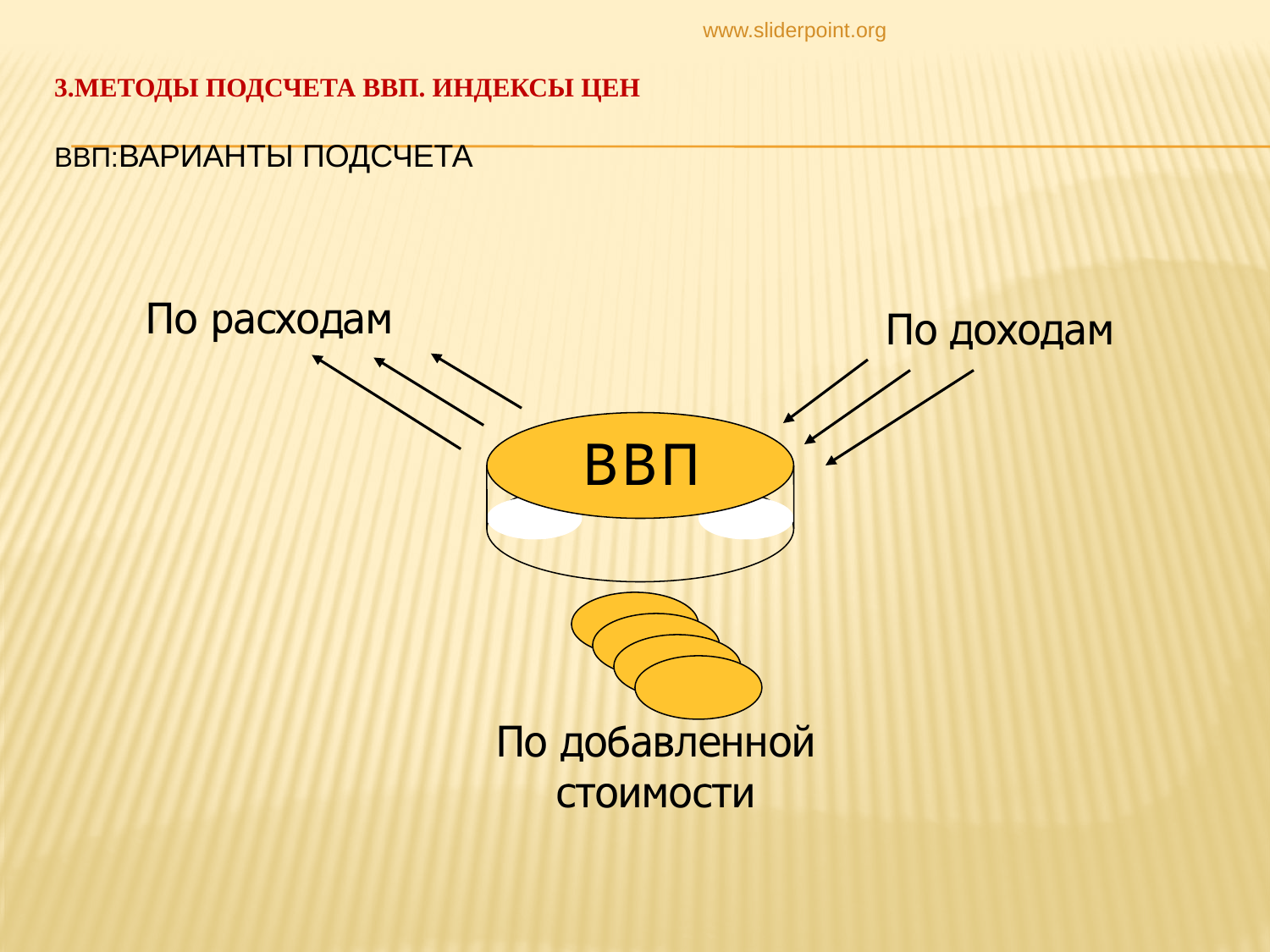

www.sliderpoint.org
# 3.Методы подсчета ВВП. Индексы цен ВВП:варианты подсчета
По расходам
По доходам

ВВП

По добавленной стоимости